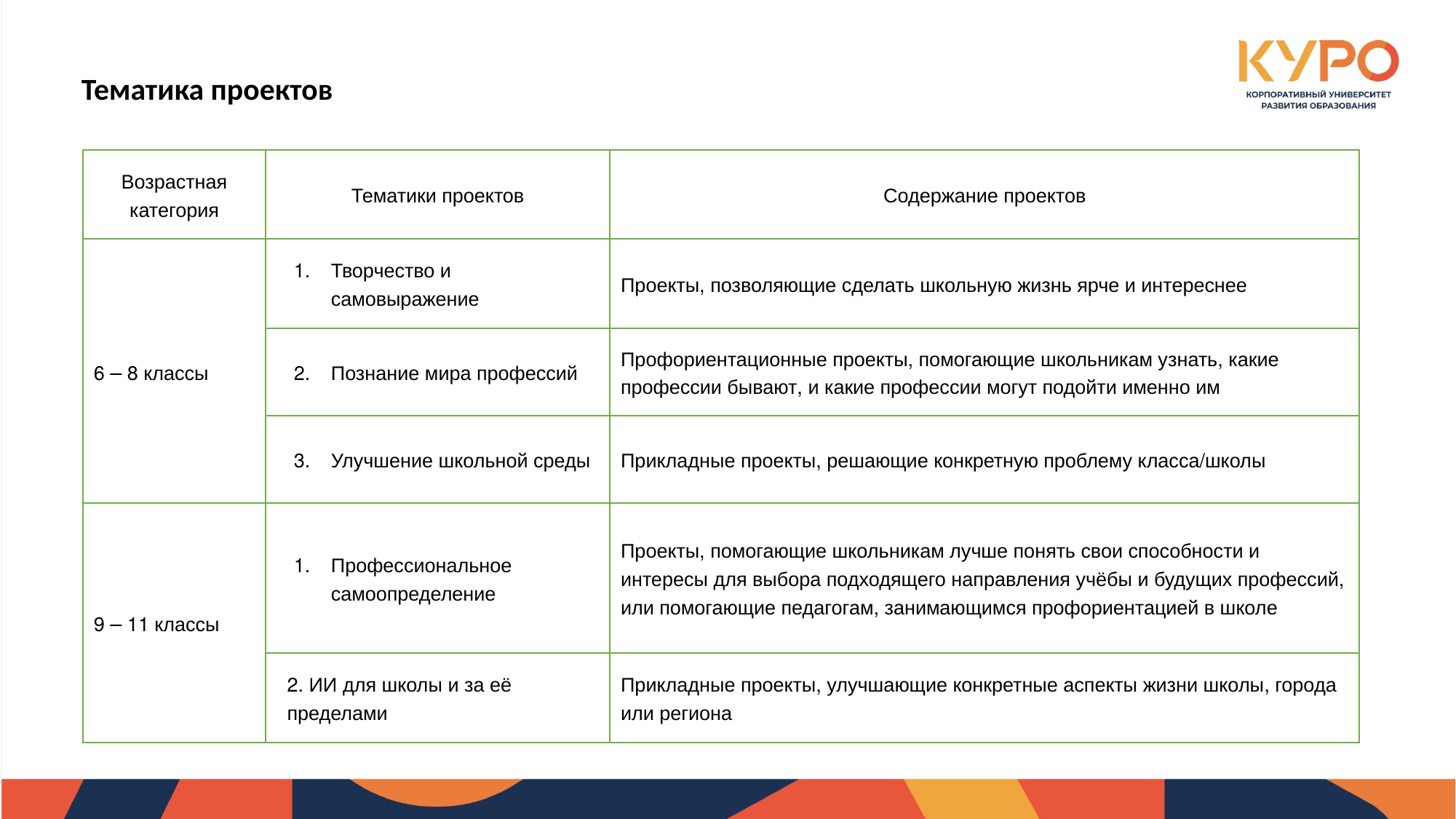

Тематика проектов
| Возрастная категория | Тематики проектов | Содержание проектов |
| --- | --- | --- |
| 6 – 8 классы | Творчество и самовыражение | Проекты, позволяющие сделать школьную жизнь ярче и интереснее |
|  | Познание мира профессий | Профориентационные проекты, помогающие школьникам узнать, какие профессии бывают, и какие профессии могут подойти именно им |
|  | Улучшение школьной среды | Прикладные проекты, решающие конкретную проблему класса/школы |
| 9 – 11 классы | Профессиональное самоопределение | Проекты, помогающие школьникам лучше понять свои способности и интересы для выбора подходящего направления учёбы и будущих профессий, или помогающие педагогам, занимающимся профориентацией в школе |
|  | 2. ИИ для школы и за её пределами | Прикладные проекты, улучшающие конкретные аспекты жизни школы, города или региона |